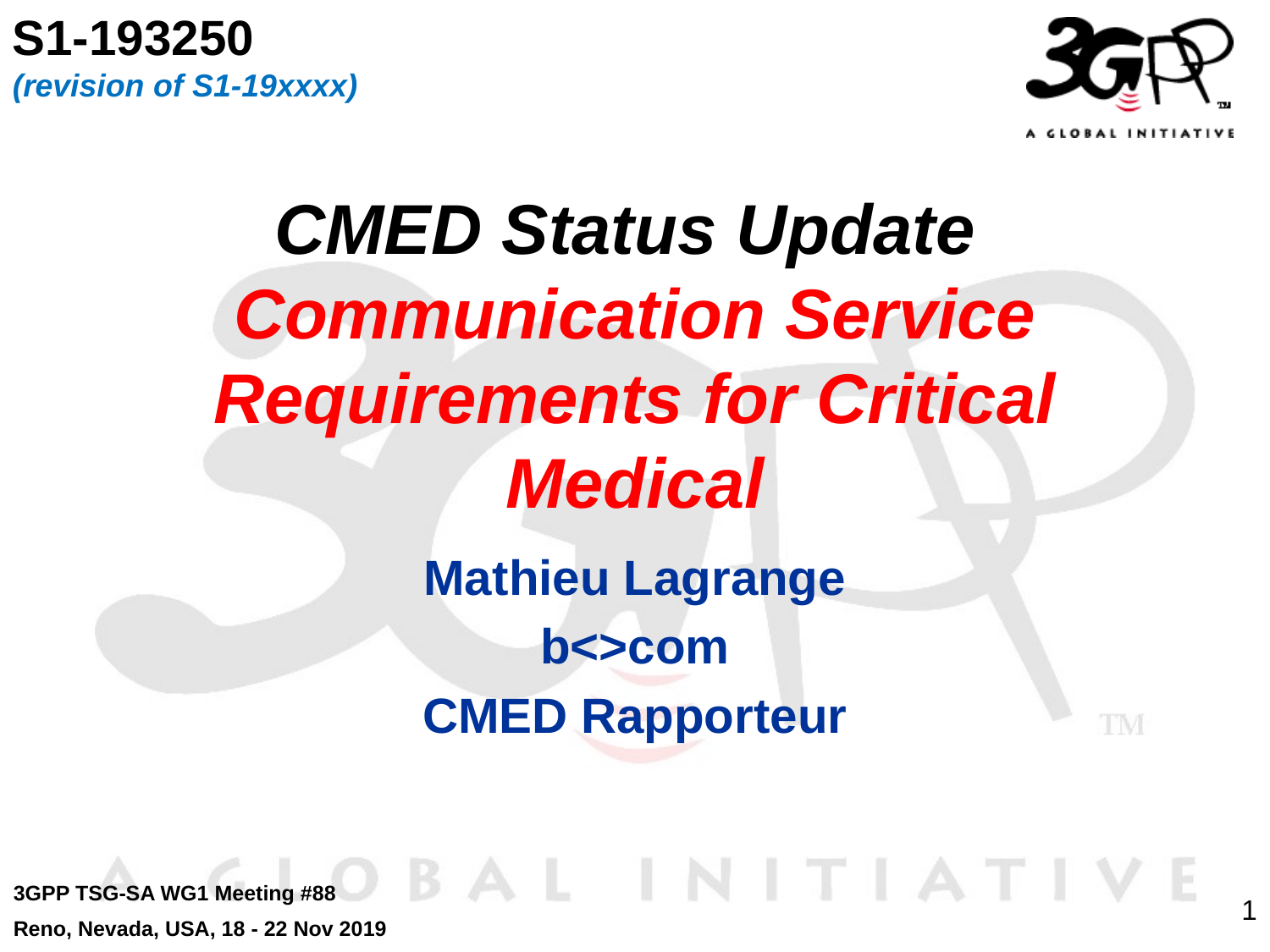

S1-193250
(revision of S1-19xxxx)
# CMED Status Update Communication Service Requirements for Critical Medical
Mathieu Lagrange
b<>com
CMED Rapporteur
3GPP TSG-SA WG1 Meeting #88
Reno, Nevada, USA, 18 - 22 Nov 2019
1